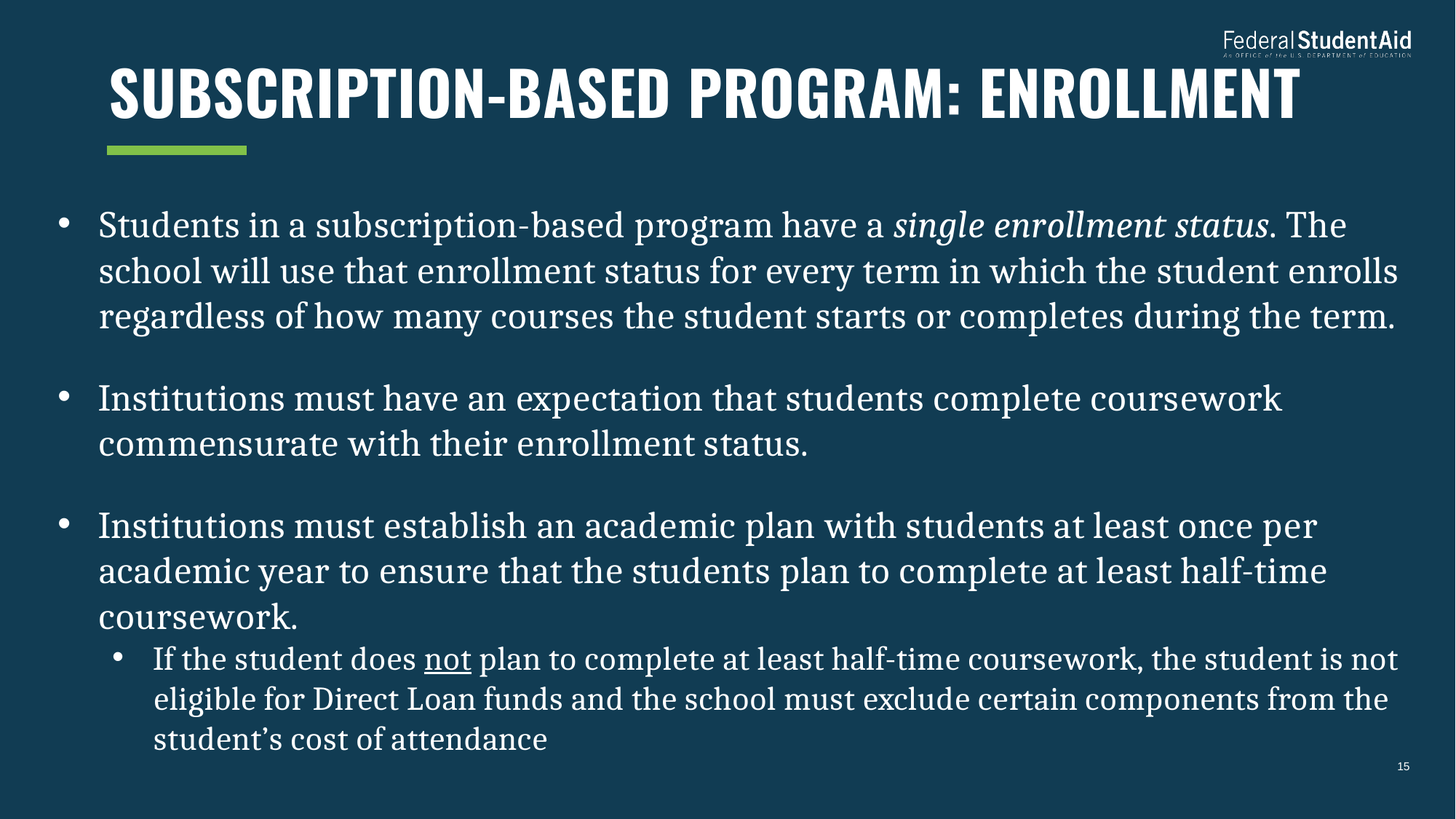

# Subscription-based program: enrollment
Students in a subscription-based program have a single enrollment status. The school will use that enrollment status for every term in which the student enrolls regardless of how many courses the student starts or completes during the term.

Institutions must have an expectation that students complete coursework commensurate with their enrollment status.

Institutions must establish an academic plan with students at least once per academic year to ensure that the students plan to complete at least half-time coursework.
If the student does not plan to complete at least half-time coursework, the student is not eligible for Direct Loan funds and the school must exclude certain components from the student’s cost of attendance
15